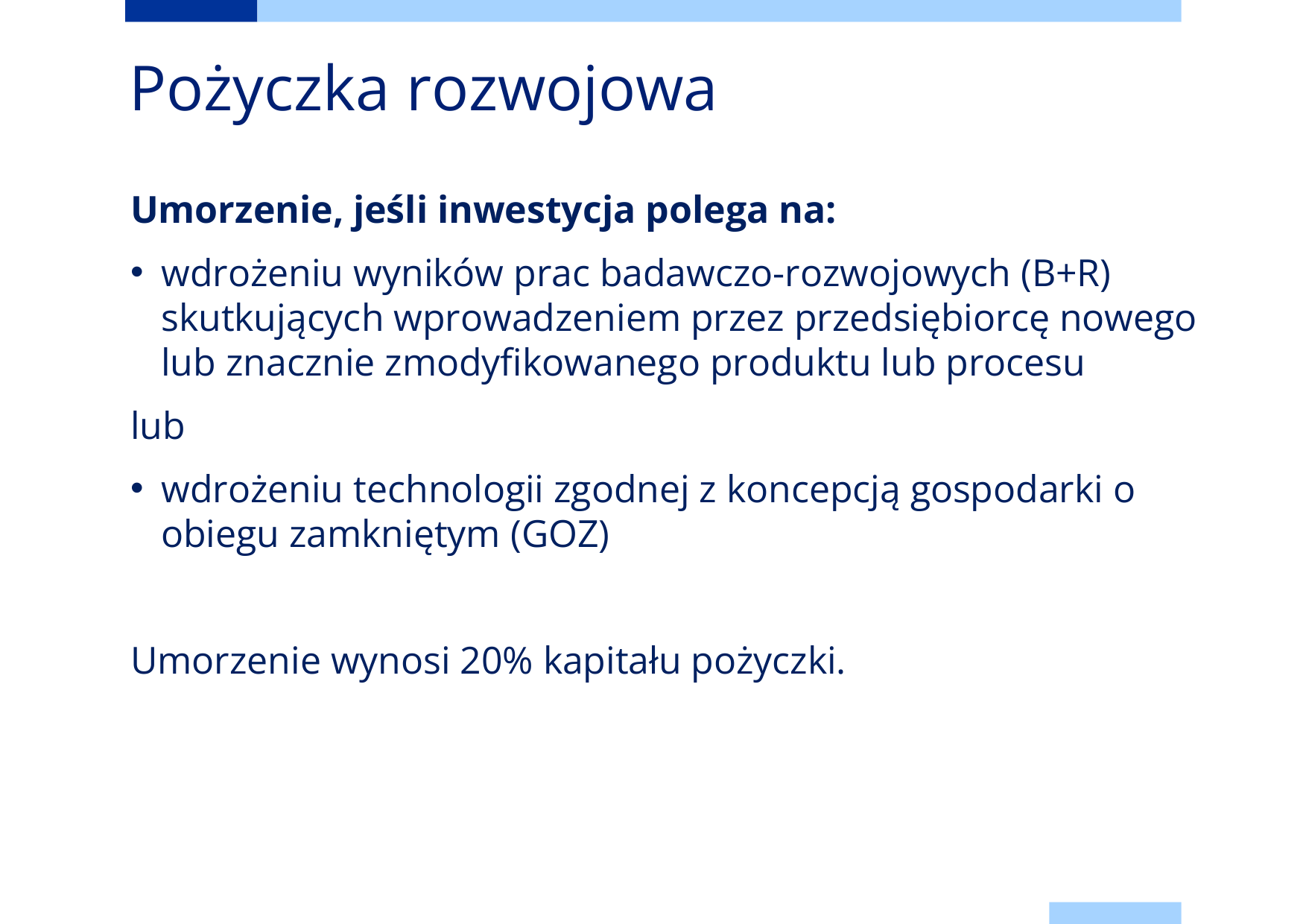

# Pożyczka rozwojowa
Umorzenie, jeśli inwestycja polega na:
wdrożeniu wyników prac badawczo-rozwojowych (B+R) skutkujących wprowadzeniem przez przedsiębiorcę nowego lub znacznie zmodyfikowanego produktu lub procesu
lub
wdrożeniu technologii zgodnej z koncepcją gospodarki o obiegu zamkniętym (GOZ)

Umorzenie wynosi 20% kapitału pożyczki.